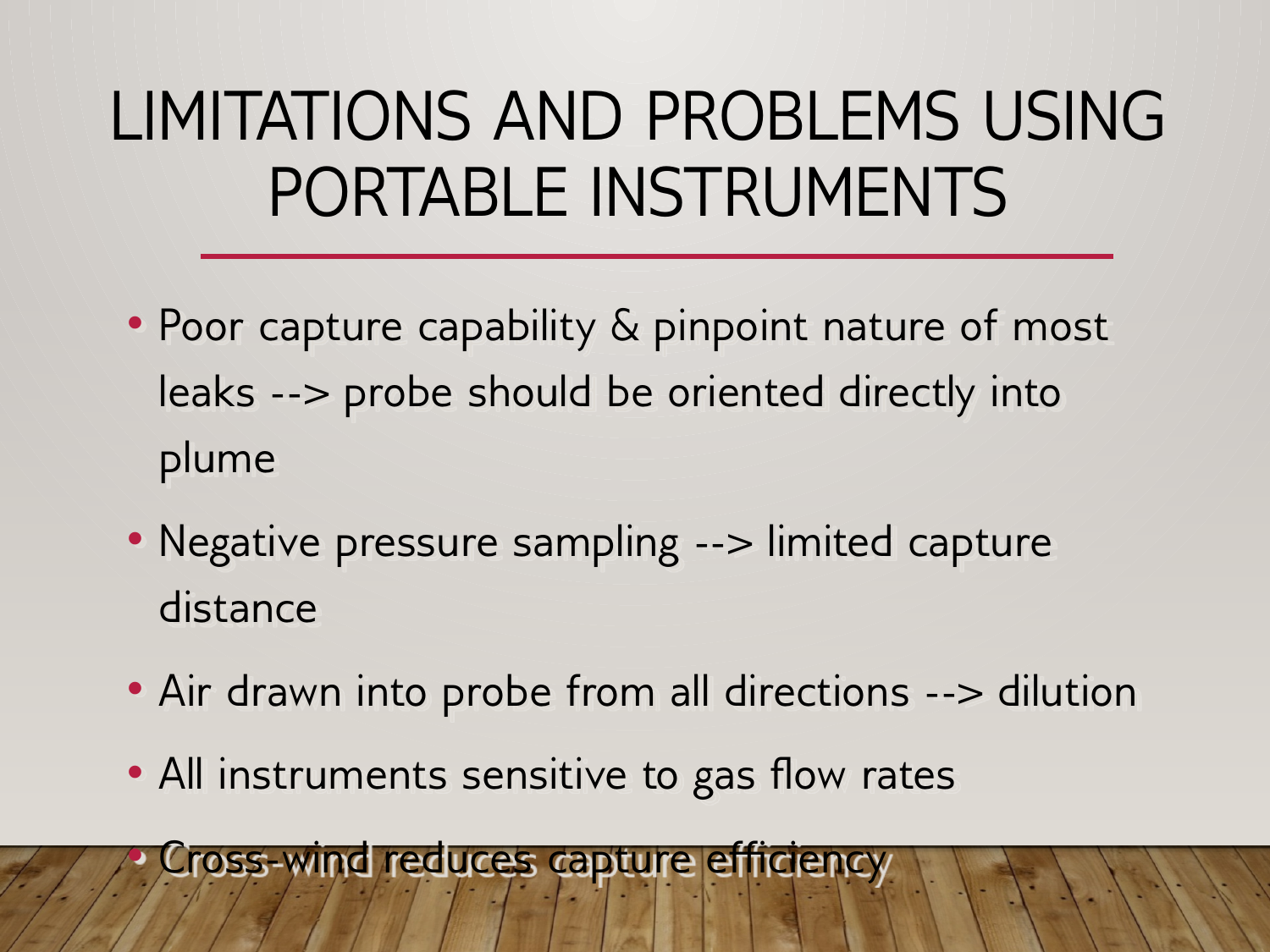

# Limitations and Problems Using Portable Instruments
Poor capture capability & pinpoint nature of most leaks --> probe should be oriented directly into plume
Negative pressure sampling --> limited capture distance
Air drawn into probe from all directions --> dilution
All instruments sensitive to gas flow rates
Cross-wind reduces capture efficiency